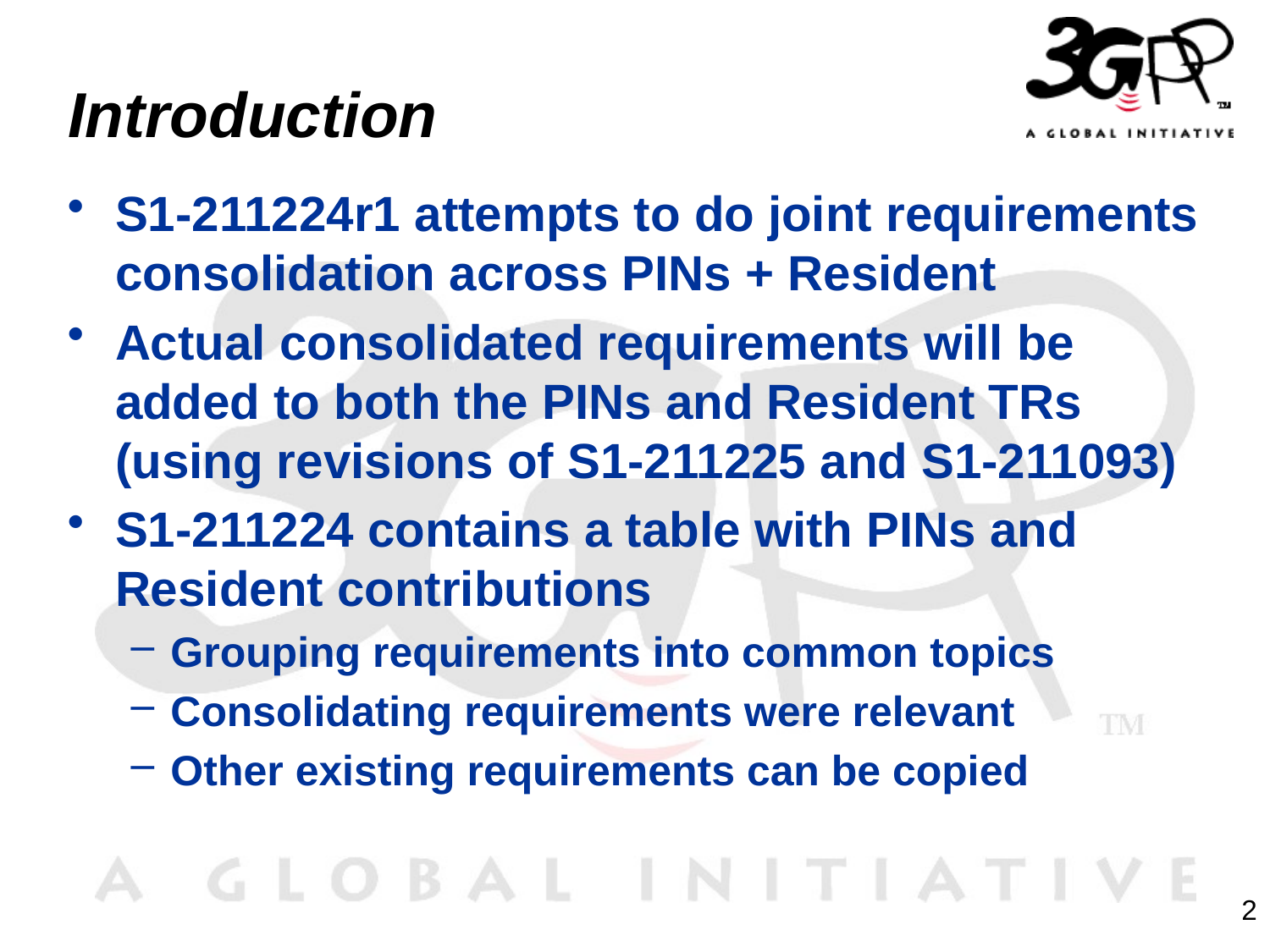

# Introduction
S1-211224r1 attempts to do joint requirements consolidation across PINs + Resident
Actual consolidated requirements will be added to both the PINs and Resident TRs (using revisions of S1-211225 and S1-211093)
S1-211224 contains a table with PINs and Resident contributions
Grouping requirements into common topics
Consolidating requirements were relevant
Other existing requirements can be copied
2